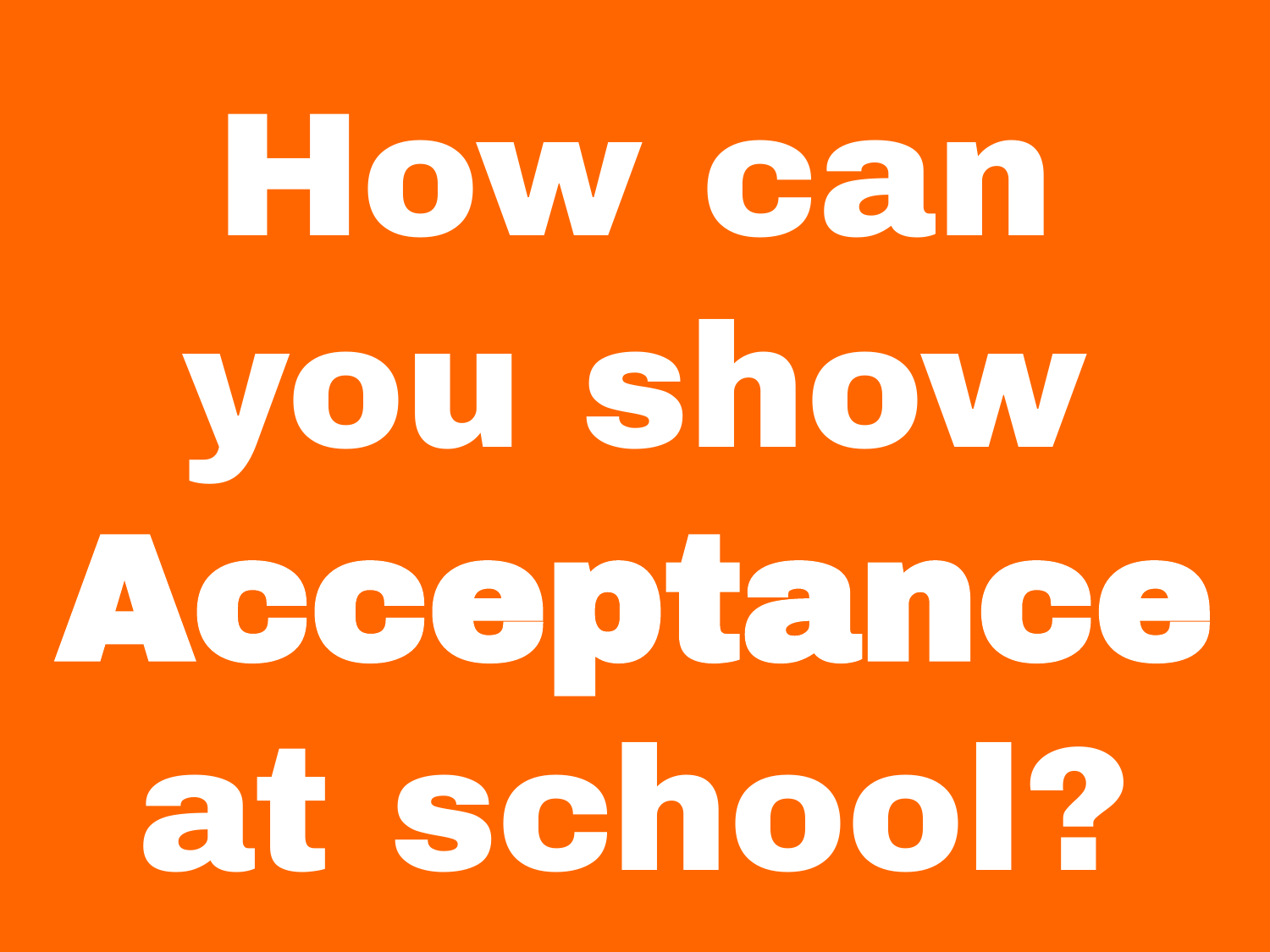

How can you show Acceptance at school?